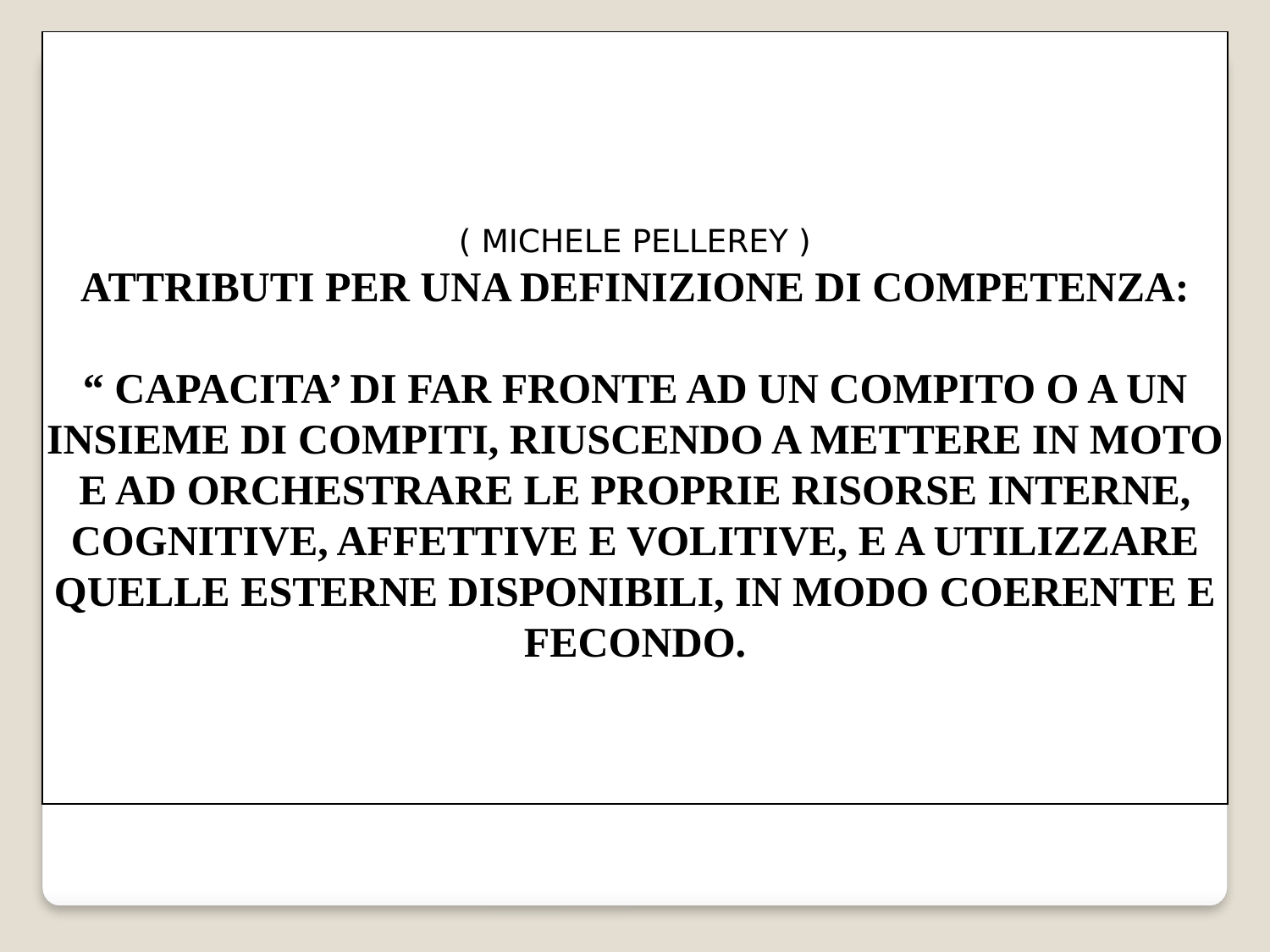

( MICHELE PELLEREY )
ATTRIBUTI PER UNA DEFINIZIONE DI COMPETENZA:

“ CAPACITA’ DI FAR FRONTE AD UN COMPITO O A UN
INSIEME DI COMPITI, RIUSCENDO A METTERE IN MOTO
E AD ORCHESTRARE LE PROPRIE RISORSE INTERNE,
COGNITIVE, AFFETTIVE E VOLITIVE, E A UTILIZZARE
 QUELLE ESTERNE DISPONIBILI, IN MODO COERENTE E
FECONDO.